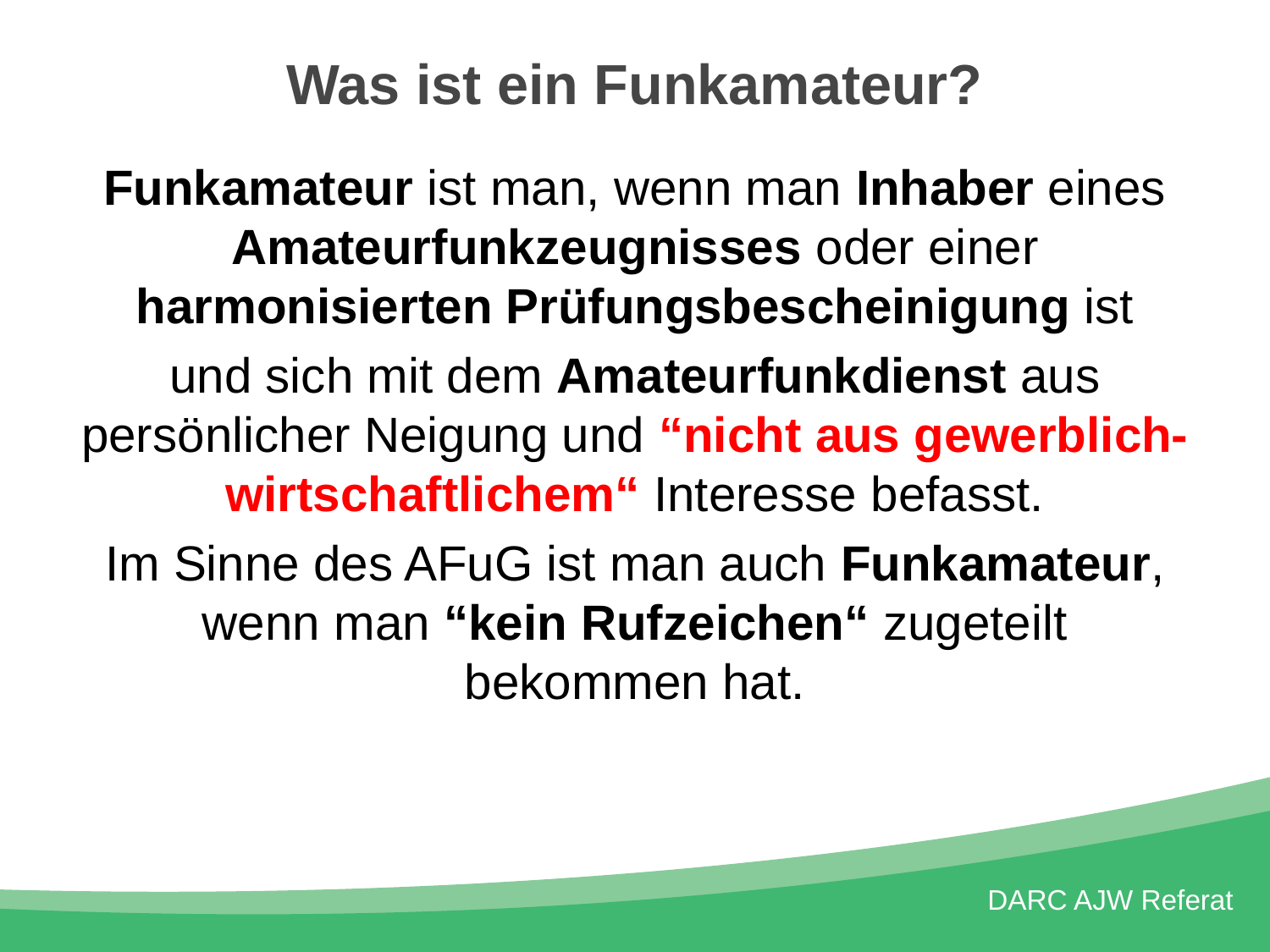

# Was ist ein Funkamateur?
Funkamateur ist man, wenn man Inhaber eines Amateurfunkzeugnisses oder einer harmonisierten Prüfungsbescheinigung ist
und sich mit dem Amateurfunkdienst aus persönlicher Neigung und “nicht aus gewerblich-wirtschaftlichem“ Interesse befasst.
Im Sinne des AFuG ist man auch Funkamateur, wenn man “kein Rufzeichen“ zugeteilt bekommen hat.